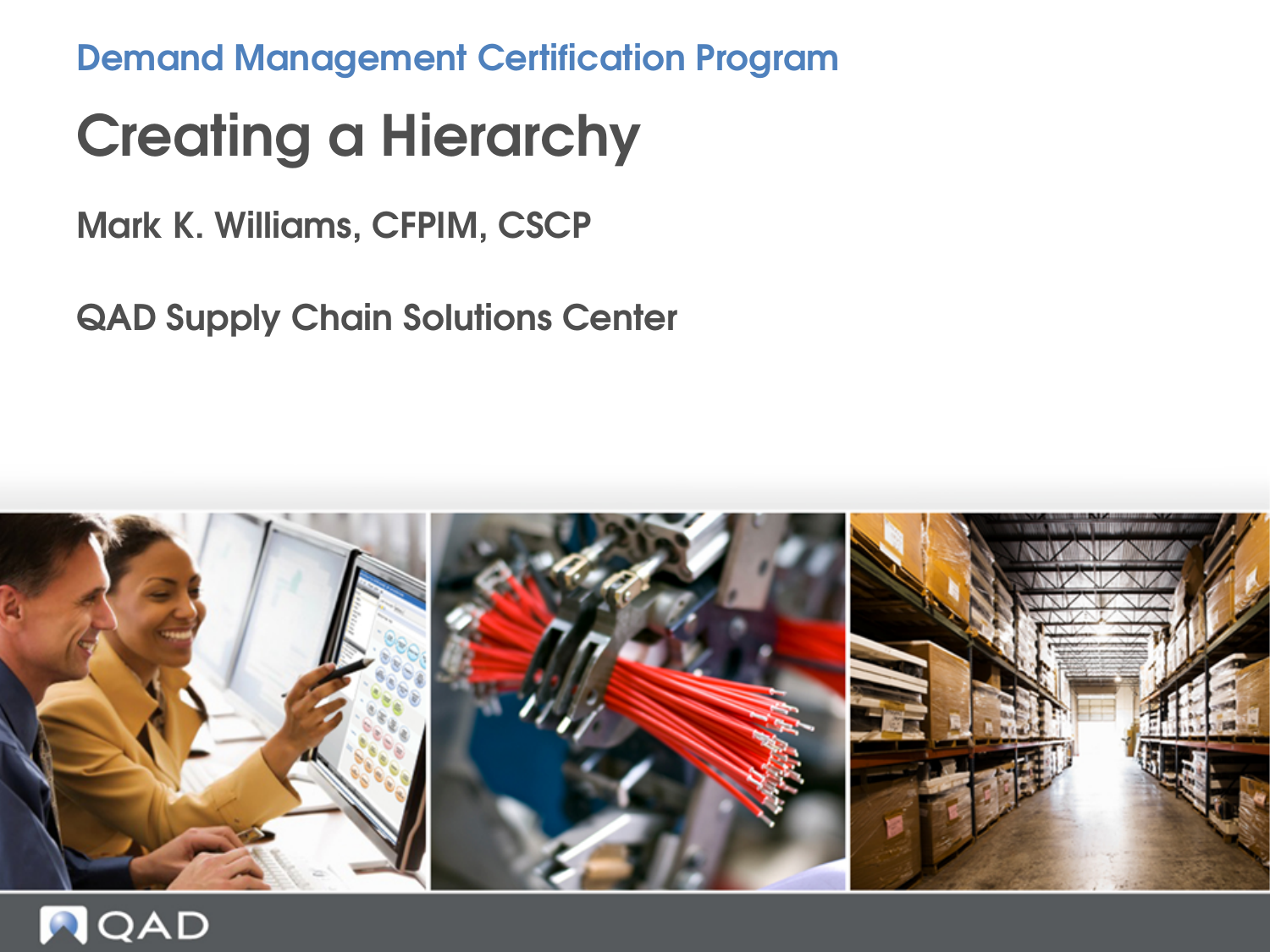

Demand Management Certification Program
# Creating a Hierarchy
Mark K. Williams, CFPIM, CSCP
QAD Supply Chain Solutions Center